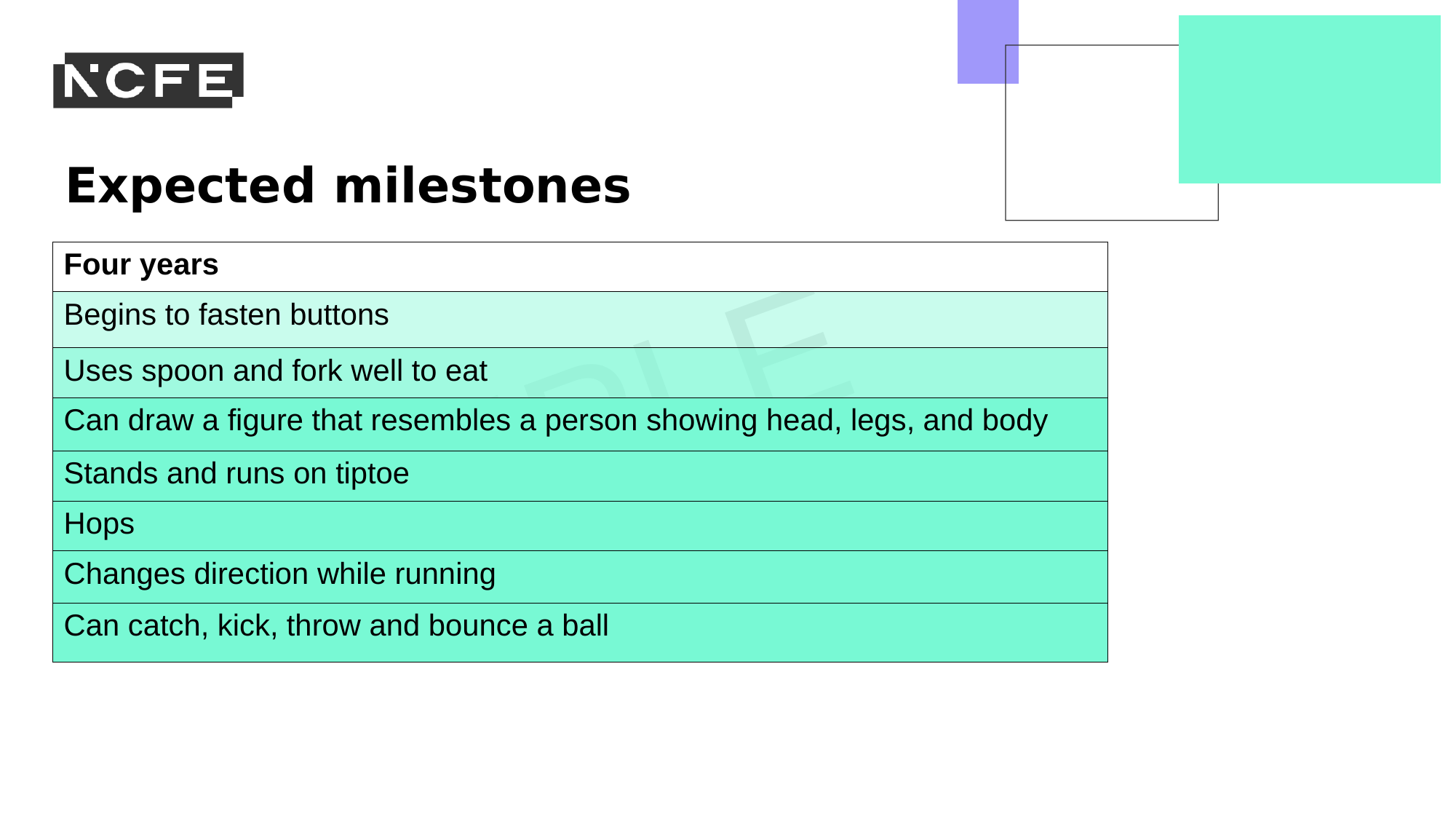

Expected milestones
| Four years |
| --- |
| Begins to fasten buttons |
| Uses spoon and fork well to eat |
| Can draw a figure that resembles a person showing head, legs, and body |
| Stands and runs on tiptoe |
| Hops |
| Changes direction while running |
| Can catch, kick, throw and bounce a ball |